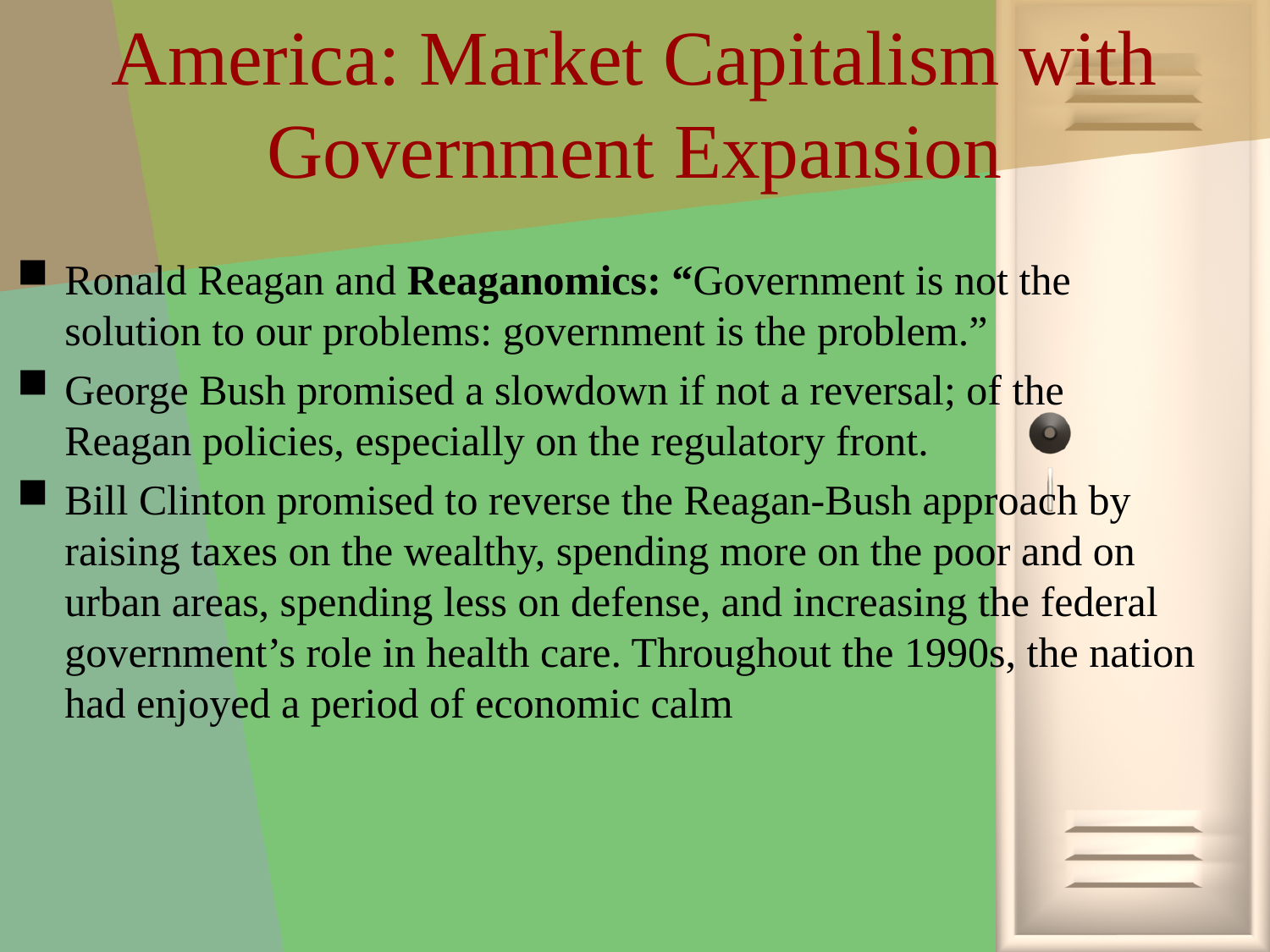

# America: Market Capitalism with Government Expansion
Ronald Reagan and Reaganomics: “Government is not the solution to our problems: government is the problem.”
George Bush promised a slowdown if not a reversal; of the Reagan policies, especially on the regulatory front.
Bill Clinton promised to reverse the Reagan-Bush approach by raising taxes on the wealthy, spending more on the poor and on urban areas, spending less on defense, and increasing the federal government’s role in health care. Throughout the 1990s, the nation had enjoyed a period of economic calm